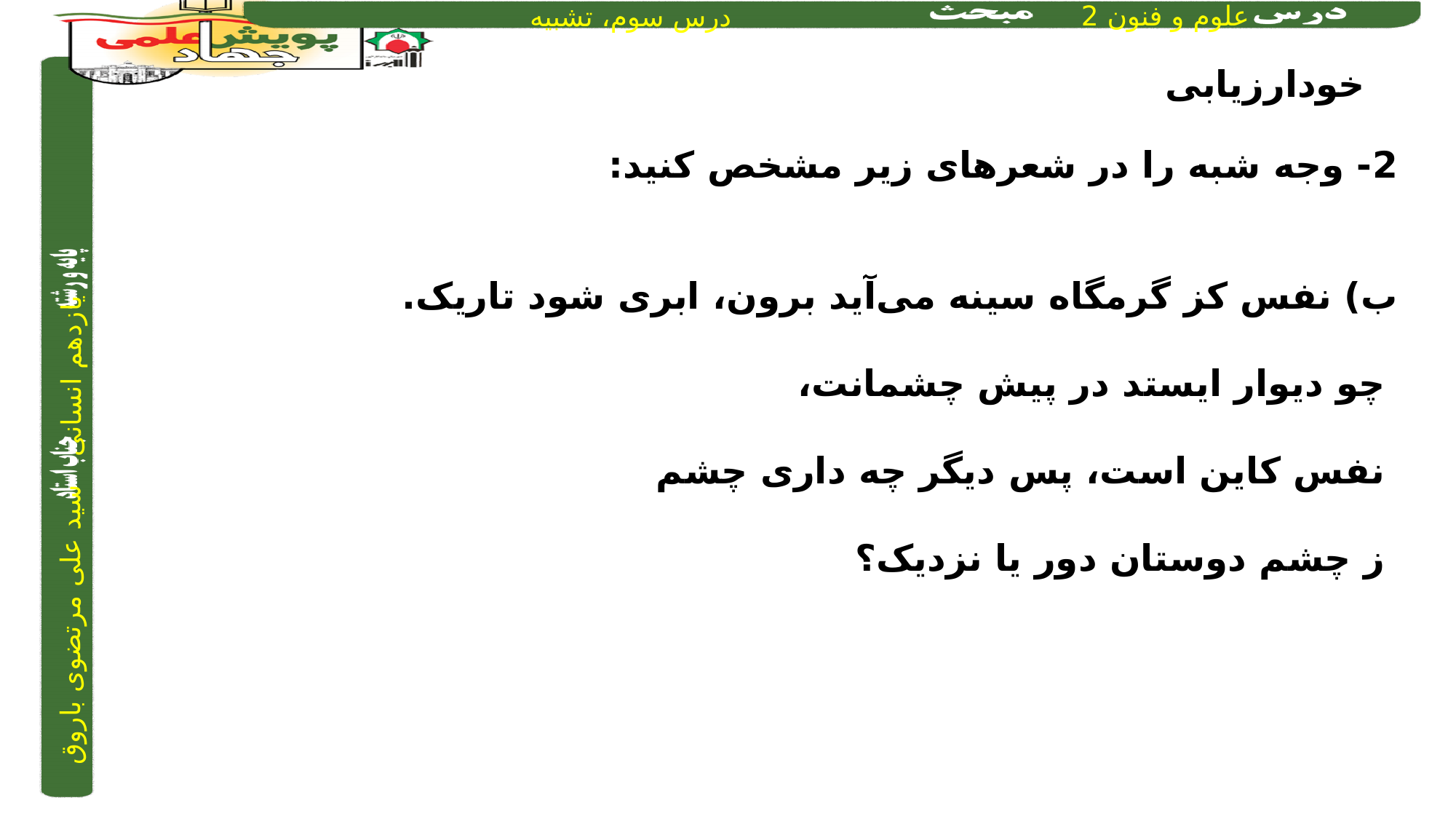

خودارزیابی
2- وجه شبه را در شعرهای زیر مشخص کنید:

ب) نفس کز گرمگاه سینه می‌آید برون، ابری شود تاریک.
 چو دیوار ایستد در پیش چشمانت،
 نفس کاین است، پس دیگر چه داری چشم
 ز چشم دوستان دور یا نزدیک؟